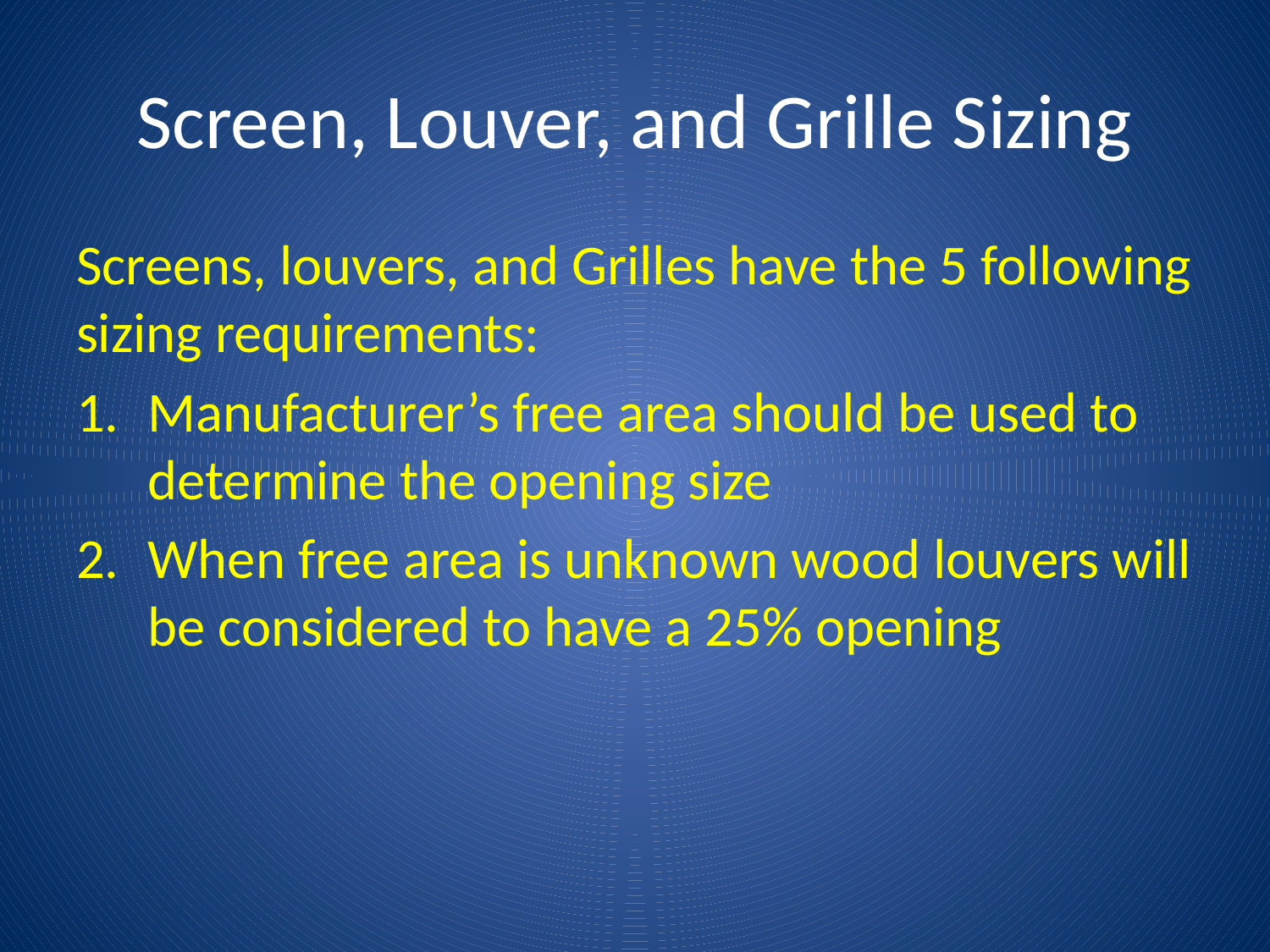

# Screen, Louver, and Grille Sizing
Screens, louvers, and Grilles have the 5 following sizing requirements:
Manufacturer’s free area should be used to determine the opening size
When free area is unknown wood louvers will be considered to have a 25% opening